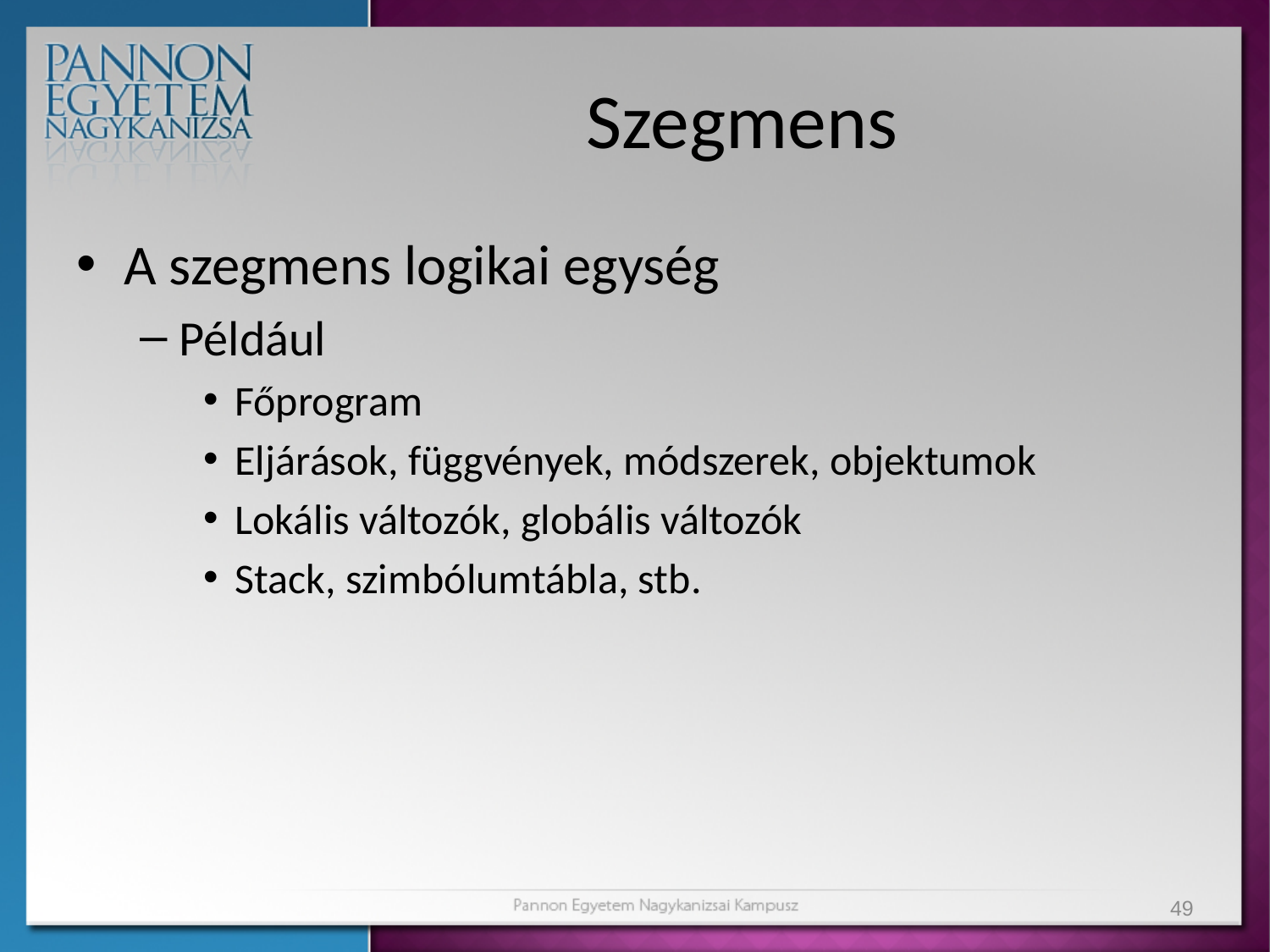

# Szegmens
A szegmens logikai egység
Például
Főprogram
Eljárások, függvények, módszerek, objektumok
Lokális változók, globális változók
Stack, szimbólumtábla, stb.
49